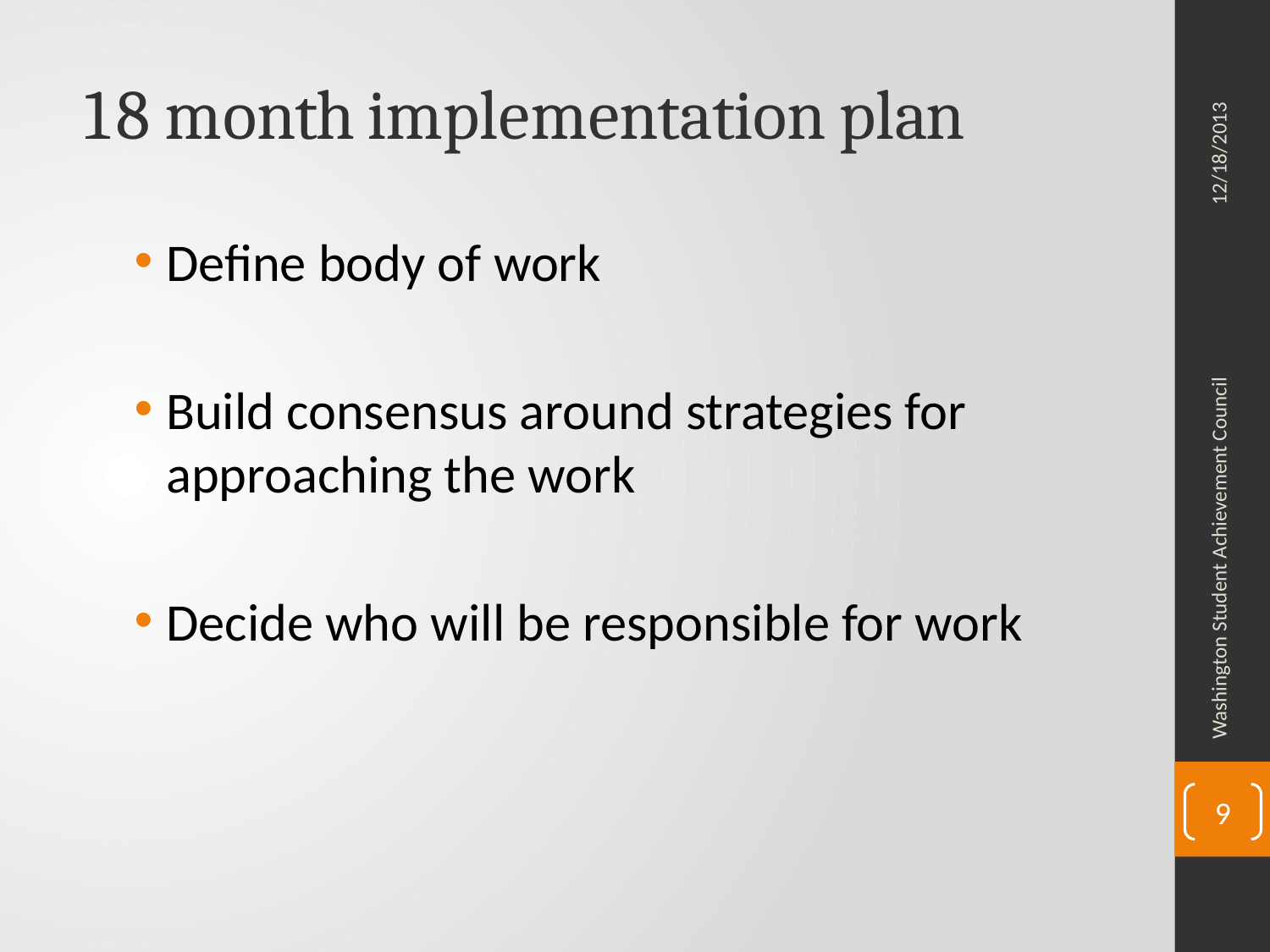

# 18 month implementation plan
12/18/2013
Define body of work

Build consensus around strategies for approaching the work

Decide who will be responsible for work

Washington Student Achievement Council
9